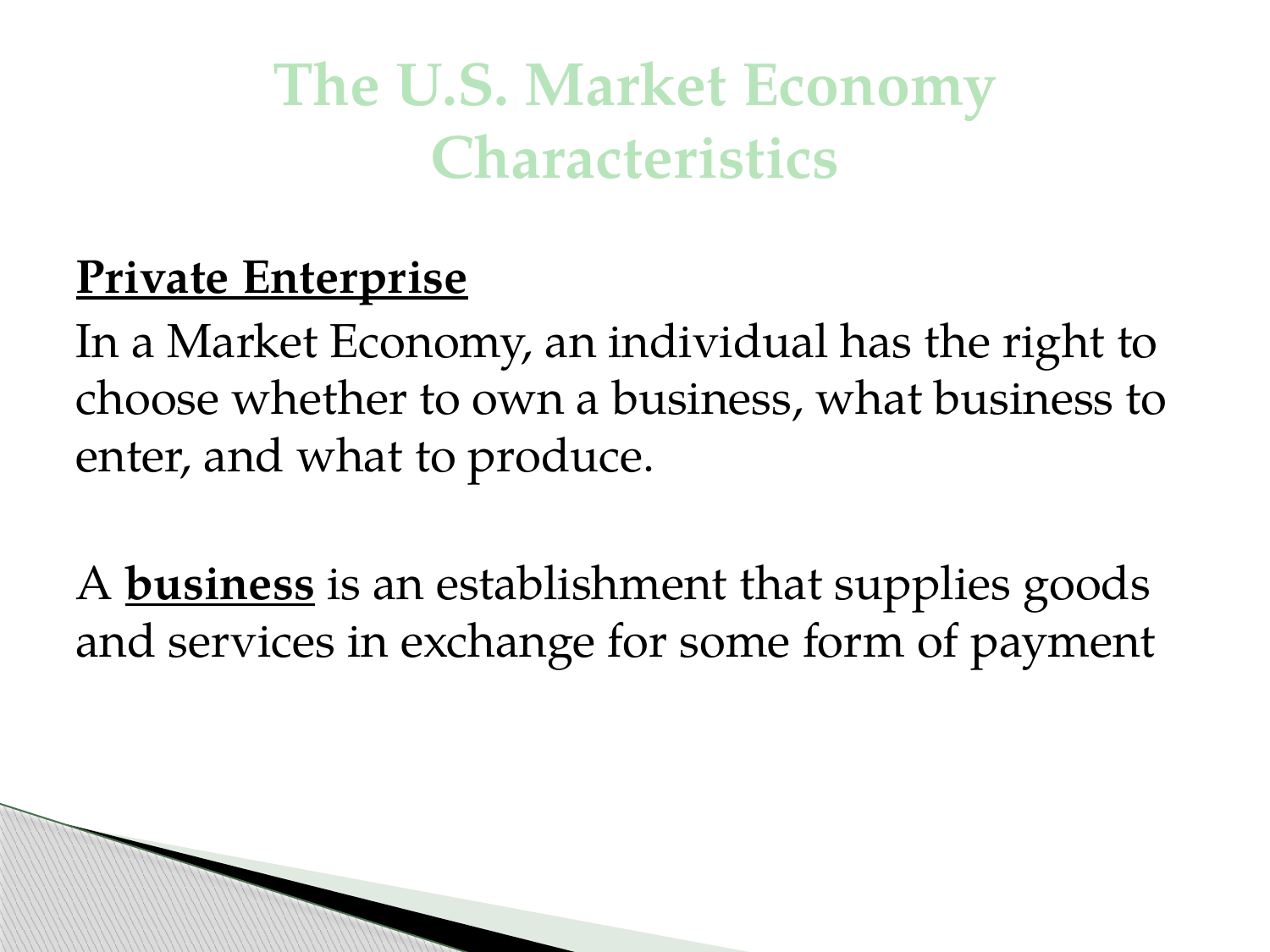

# The U.S. Market Economy Characteristics
Private Enterprise
In a Market Economy, an individual has the right to choose whether to own a business, what business to enter, and what to produce.

A business is an establishment that supplies goods and services in exchange for some form of payment